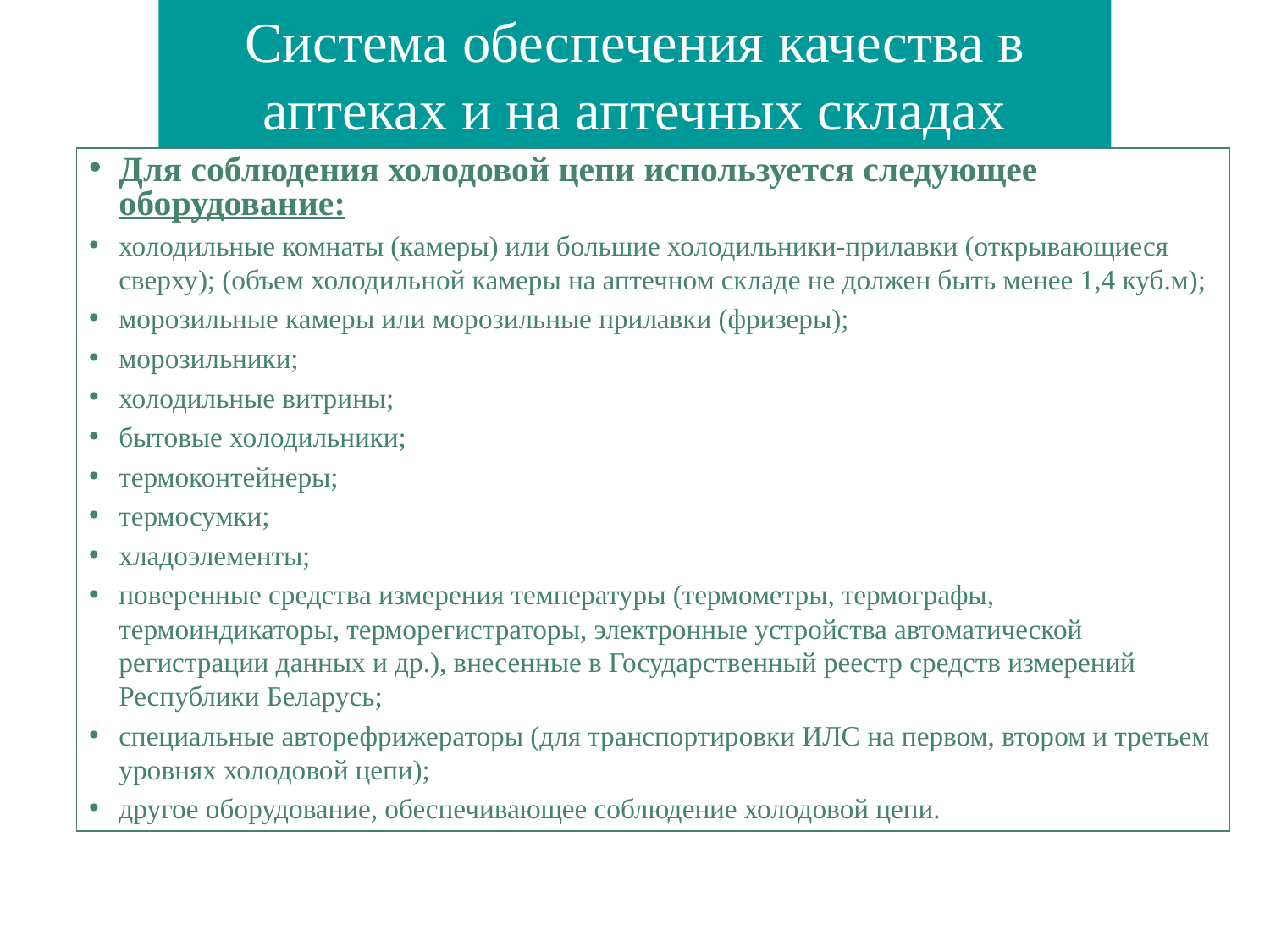

Система обеспечения качества в аптеках и на аптечных складах
Для соблюдения холодовой цепи используется следующее оборудование:
холодильные комнаты (камеры) или большие холодильники-прилавки (открывающиеся сверху); (объем холодильной камеры на аптечном складе не должен быть менее 1,4 куб.м);
морозильные камеры или морозильные прилавки (фризеры);
морозильники;
холодильные витрины;
бытовые холодильники;
термоконтейнеры;
термосумки;
хладоэлементы;
поверенные средства измерения температуры (термометры, термографы, термоиндикаторы, терморегистраторы, электронные устройства автоматической регистрации данных и др.), внесенные в Государственный реестр средств измерений Республики Беларусь;
специальные авторефрижераторы (для транспортировки ИЛС на первом, втором и третьем уровнях холодовой цепи);
другое оборудование, обеспечивающее соблюдение холодовой цепи.